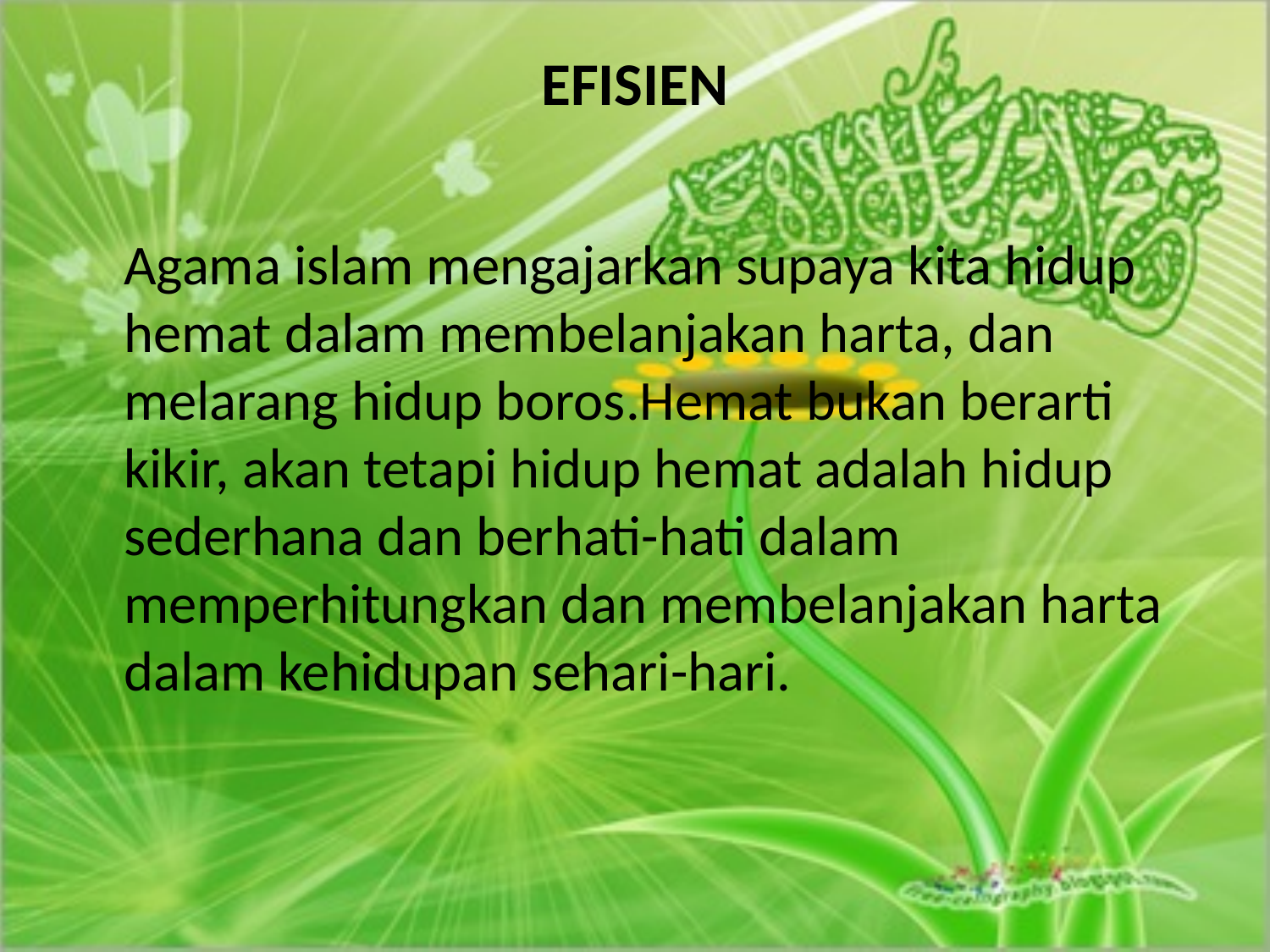

# EFISIEN
	Agama islam mengajarkan supaya kita hidup hemat dalam membelanjakan harta, dan melarang hidup boros.Hemat bukan berarti kikir, akan tetapi hidup hemat adalah hidup sederhana dan berhati-hati dalam memperhitungkan dan membelanjakan harta dalam kehidupan sehari-hari.